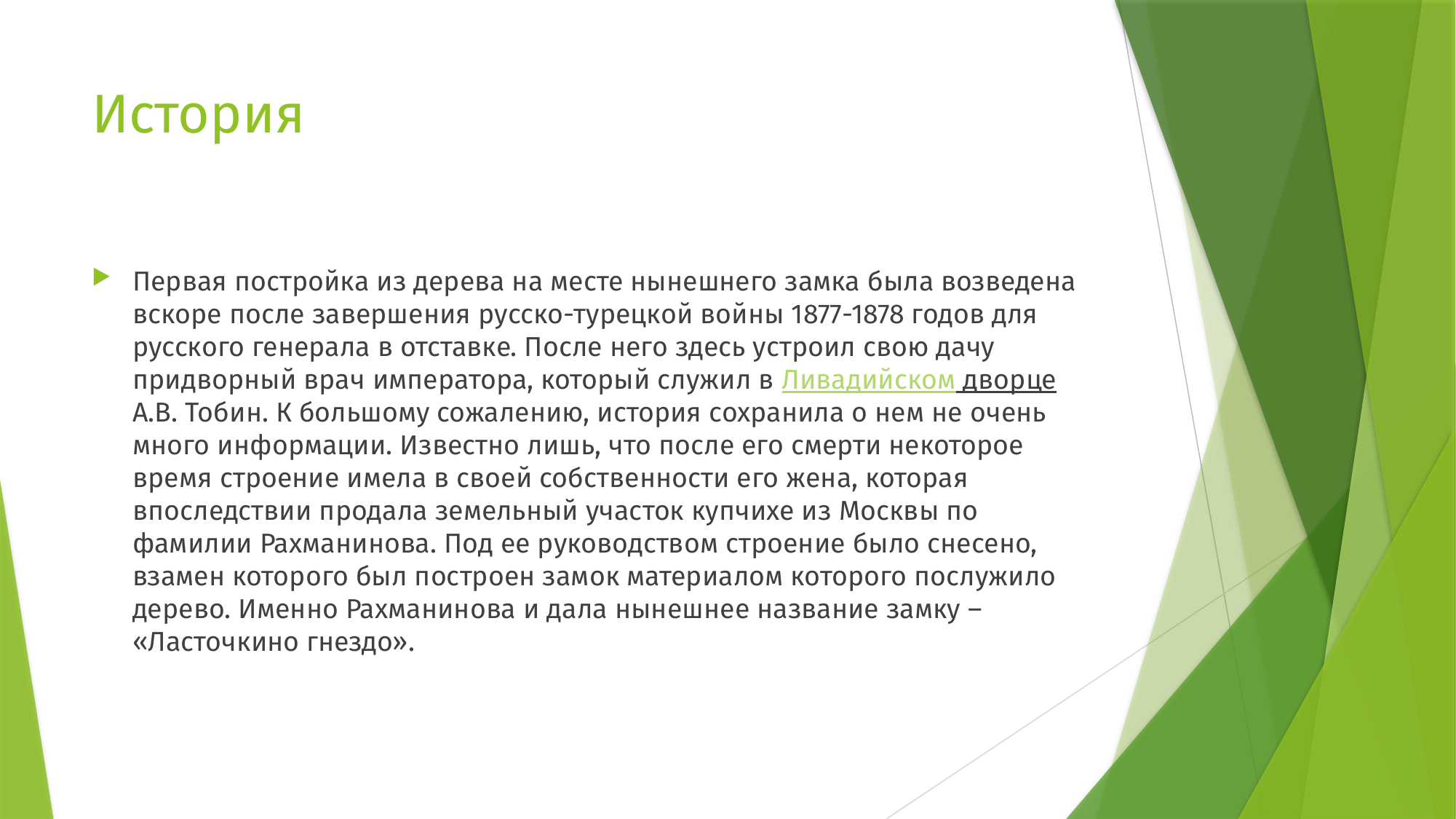

# История
Первая постройка из дерева на месте нынешнего замка была возведена вскоре после завершения русско-турецкой войны 1877-1878 годов для русского генерала в отставке. После него здесь устроил свою дачу придворный врач императора, который служил в Ливадийском дворце А.В. Тобин. К большому сожалению, история сохранила о нем не очень много информации. Известно лишь, что после его смерти некоторое время строение имела в своей собственности его жена, которая впоследствии продала земельный участок купчихе из Москвы по фамилии Рахманинова. Под ее руководством строение было снесено, взамен которого был построен замок материалом которого послужило дерево. Именно Рахманинова и дала нынешнее название замку – «Ласточкино гнездо».